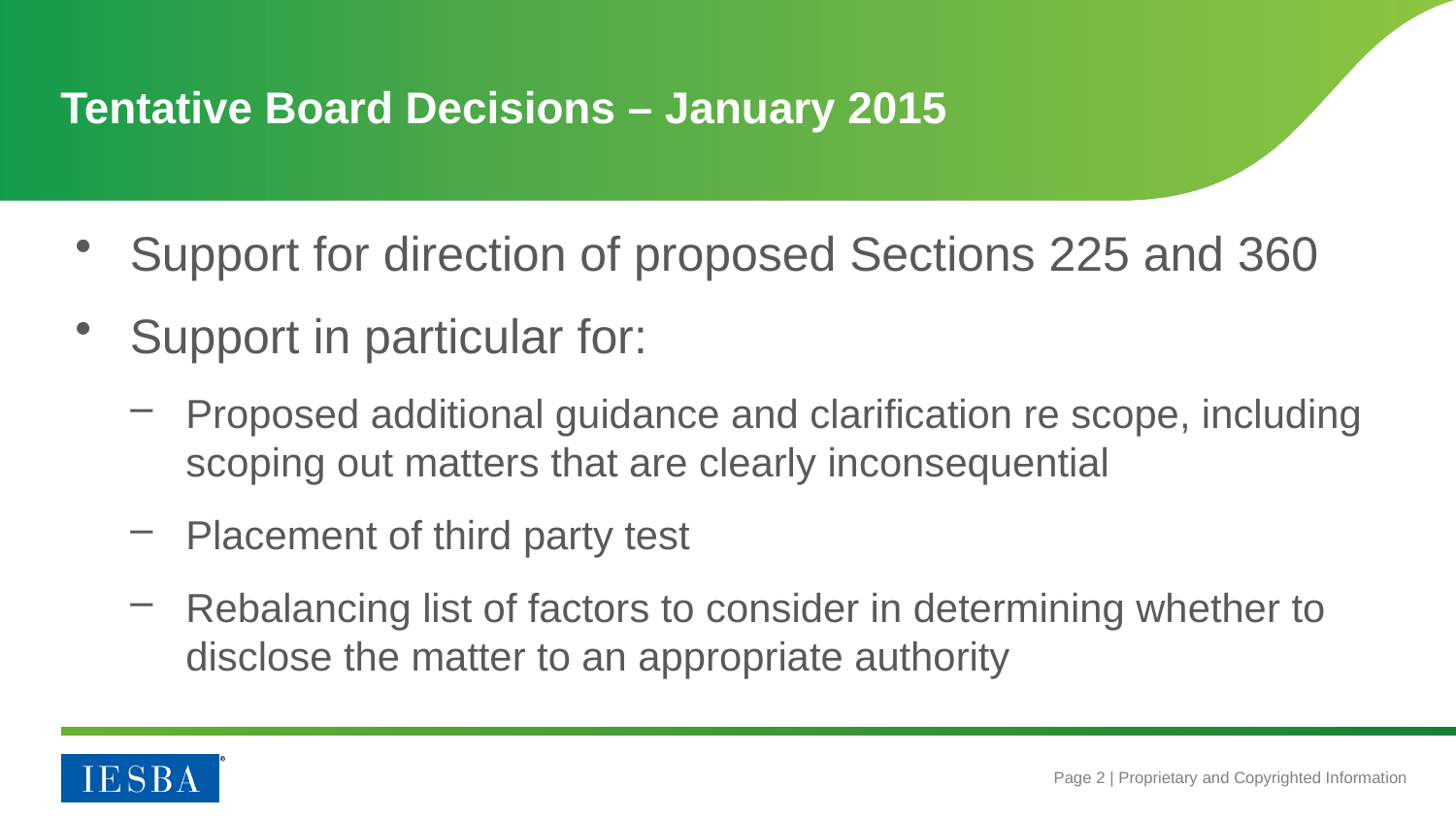

# Tentative Board Decisions – January 2015
Support for direction of proposed Sections 225 and 360
Support in particular for:
Proposed additional guidance and clarification re scope, including scoping out matters that are clearly inconsequential
Placement of third party test
Rebalancing list of factors to consider in determining whether to disclose the matter to an appropriate authority